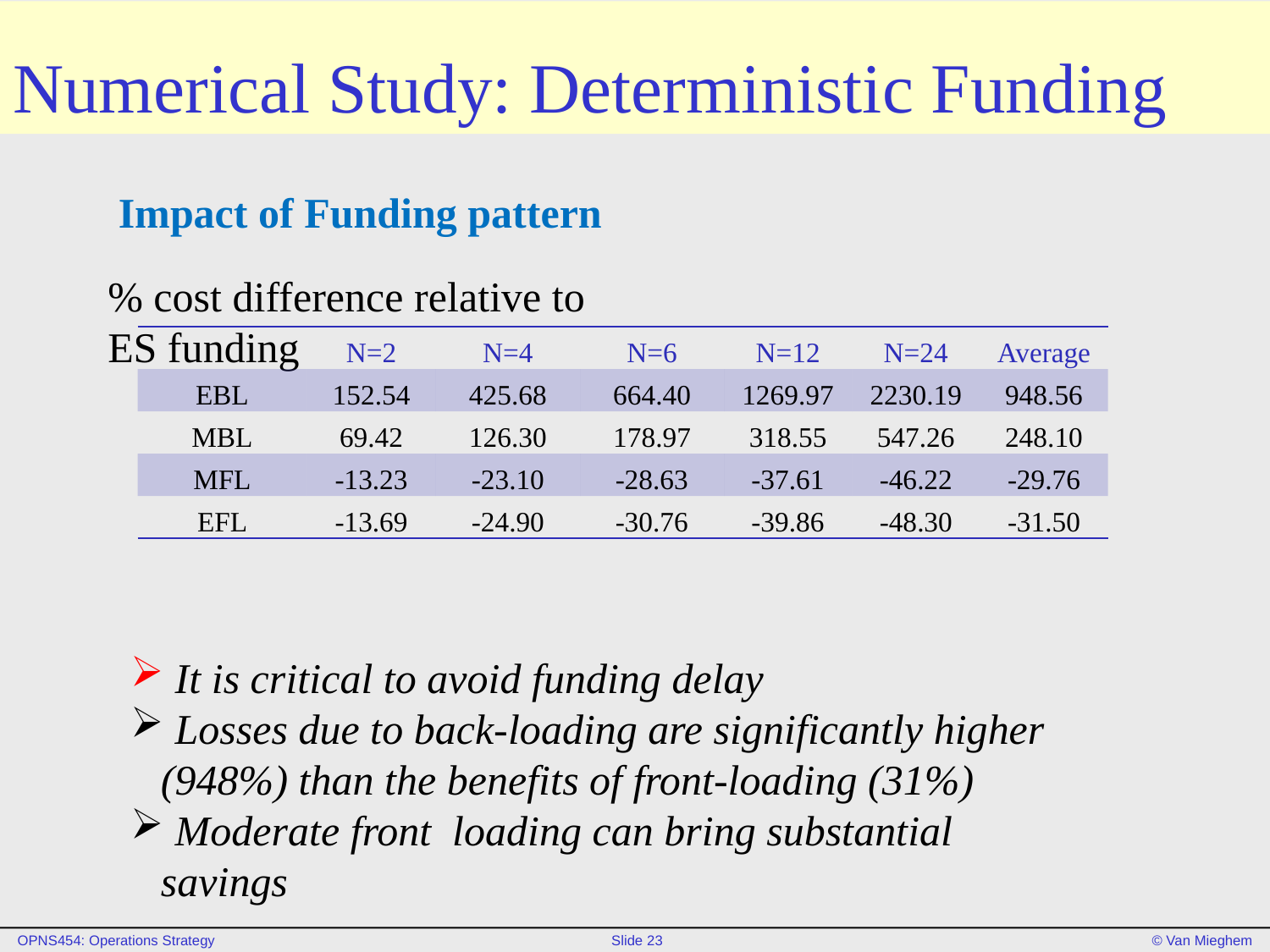

# Numerical Study: Deterministic Funding
Impact of Funding pattern
% cost difference relative to ES funding
|  | N=2 | N=4 | N=6 | N=12 | N=24 | Average |
| --- | --- | --- | --- | --- | --- | --- |
| EBL | 152.54 | 425.68 | 664.40 | 1269.97 | 2230.19 | 948.56 |
| MBL | 69.42 | 126.30 | 178.97 | 318.55 | 547.26 | 248.10 |
| MFL | -13.23 | -23.10 | -28.63 | -37.61 | -46.22 | -29.76 |
| EFL | -13.69 | -24.90 | -30.76 | -39.86 | -48.30 | -31.50 |
 It is critical to avoid funding delay
 Losses due to back-loading are significantly higher (948%) than the benefits of front-loading (31%)
 Moderate front  loading can bring substantial savings